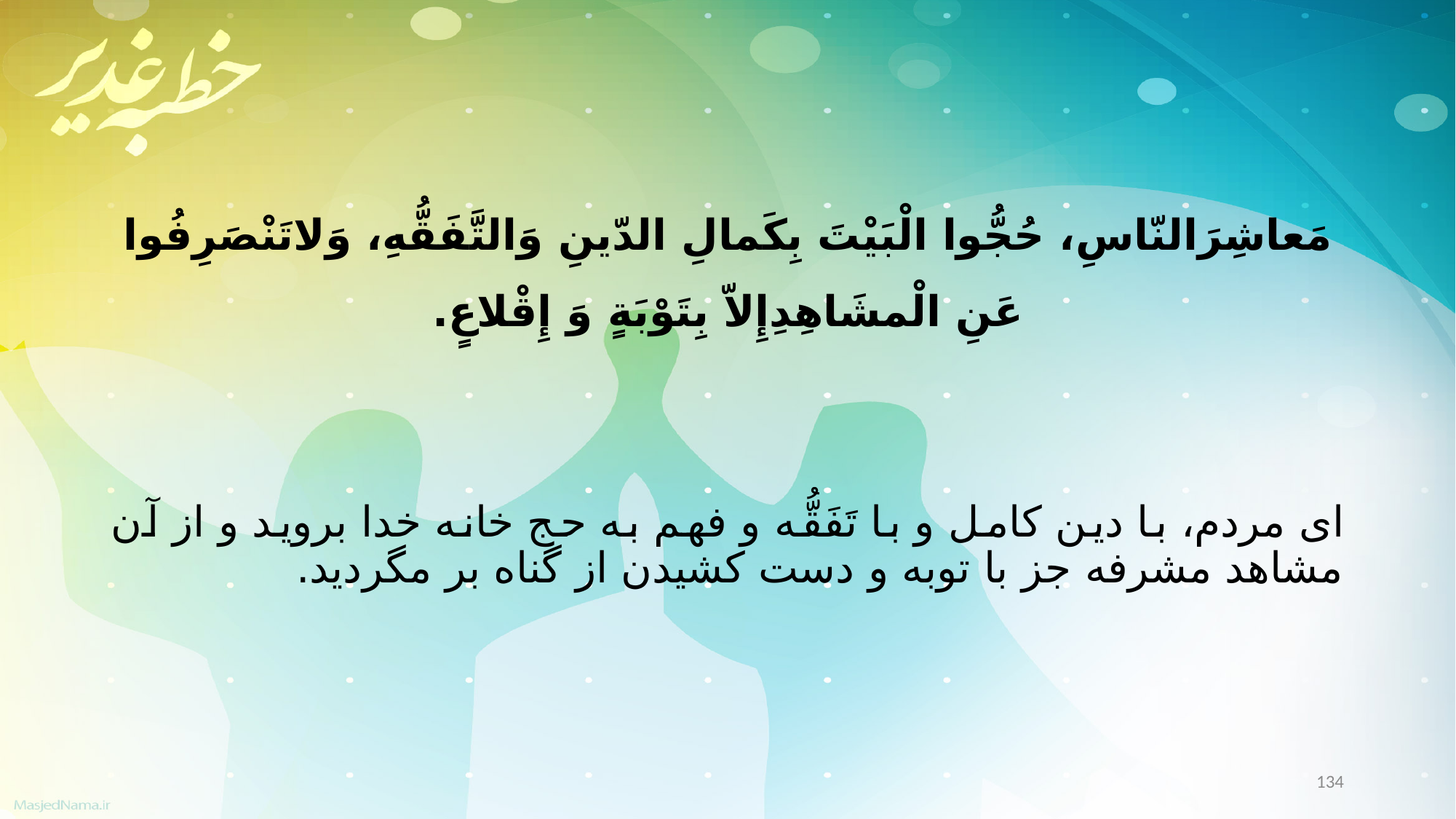

مَعاشِرَالنّاسِ، حُجُّوا الْبَیْتَ بِکَمالِ الدّینِ وَالتَّفَقُّهِ، وَلاتَنْصَرِفُوا عَنِ الْمشَاهِدِإِلاّ بِتَوْبَةٍ وَ إِقْلاعٍ.
اى مردم، با دین کامل و با تَفَقُّه و فهم به حج خانه خدا بروید و از آن مشاهد مشرفه جز با توبه و دست کشیدن از گناه بر مگردید.
134